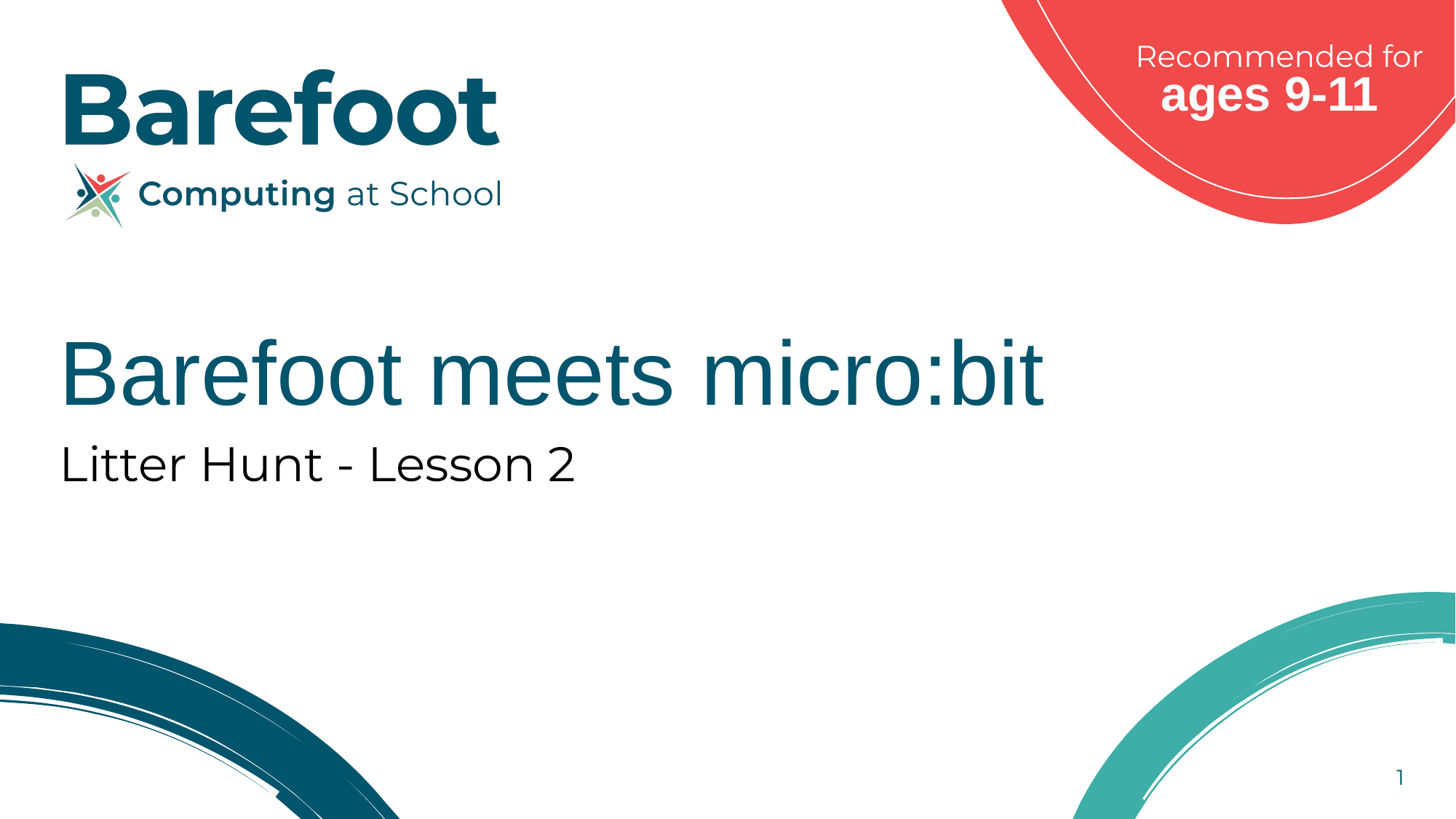

ages 9-11
Barefoot meets micro:bit
Litter Hunt - Lesson 2
1